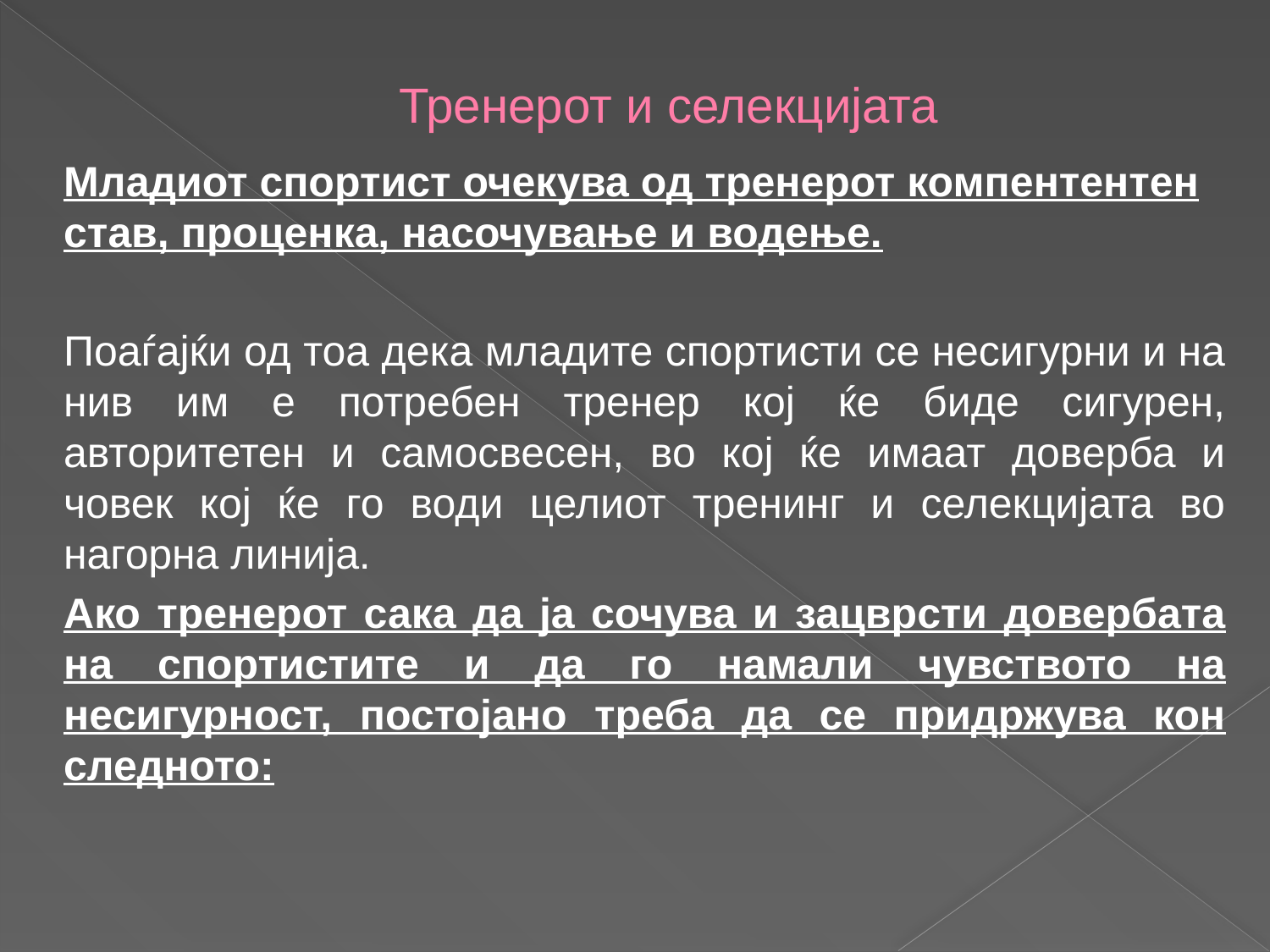

# Тренерот и селекцијата
Младиот спортист очекува од тренерот компентентен став, проценка, насочување и водење.

Поаѓајќи од тоа дека младите спортисти се несигурни и на нив им е потребен тренер кој ќе биде сигурен, авторитетен и самосвесен, во кој ќе имаат доверба и човек кој ќе го води целиот тренинг и селекцијата во нагорна линија.
Ако тренерот сака да ја сочува и зацврсти довербата на спортистите и да го намали чувството на несигурност, постојано треба да се придржува кон следното: